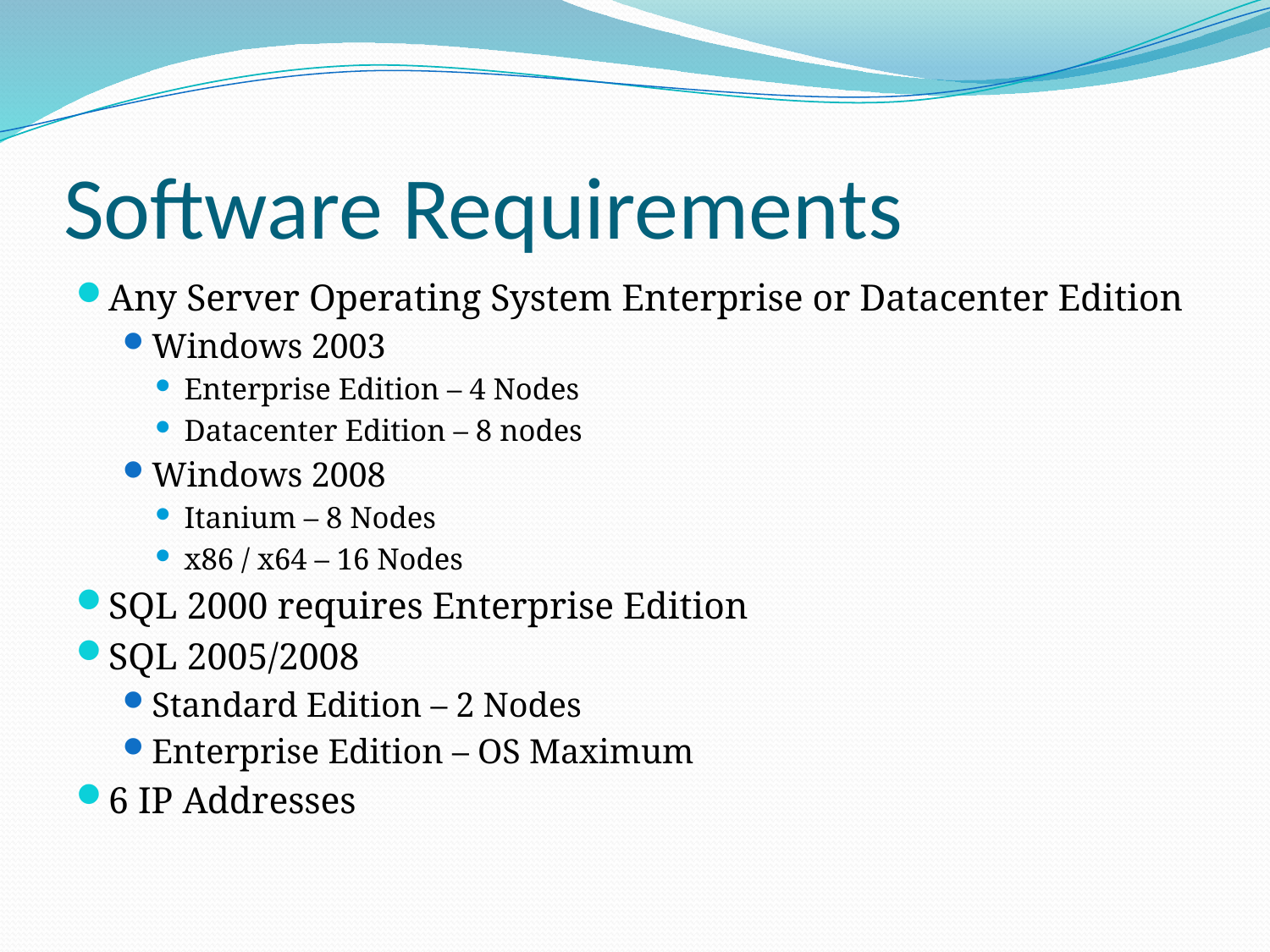

# Software Requirements
Any Server Operating System Enterprise or Datacenter Edition
Windows 2003
Enterprise Edition – 4 Nodes
Datacenter Edition – 8 nodes
Windows 2008
Itanium – 8 Nodes
x86 / x64 – 16 Nodes
SQL 2000 requires Enterprise Edition
SQL 2005/2008
Standard Edition – 2 Nodes
Enterprise Edition – OS Maximum
6 IP Addresses